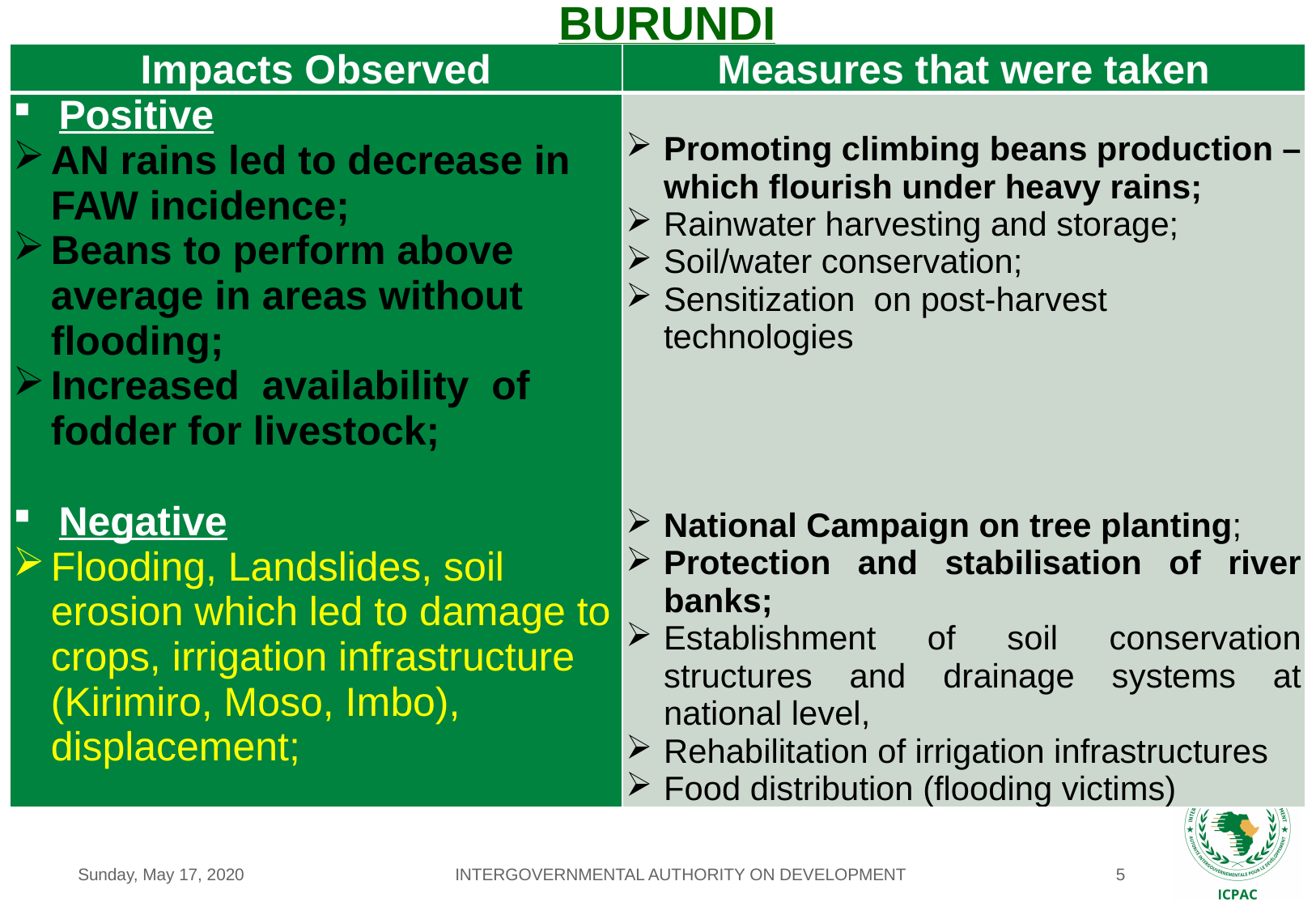

# BURUNDI
| Impacts Observed | Measures that were taken |
| --- | --- |
| Positive AN rains led to decrease in FAW incidence; Beans to perform above average in areas without flooding; Increased availability of fodder for livestock; Negative Flooding, Landslides, soil erosion which led to damage to crops, irrigation infrastructure (Kirimiro, Moso, Imbo), displacement; | Promoting climbing beans production – which flourish under heavy rains; Rainwater harvesting and storage; Soil/water conservation; Sensitization on post-harvest technologies National Campaign on tree planting; Protection and stabilisation of river banks; Establishment of soil conservation structures and drainage systems at national level, Rehabilitation of irrigation infrastructures Food distribution (flooding victims) |
INTERGOVERNMENTAL AUTHORITY ON DEVELOPMENT
Sunday, May 17, 2020
5